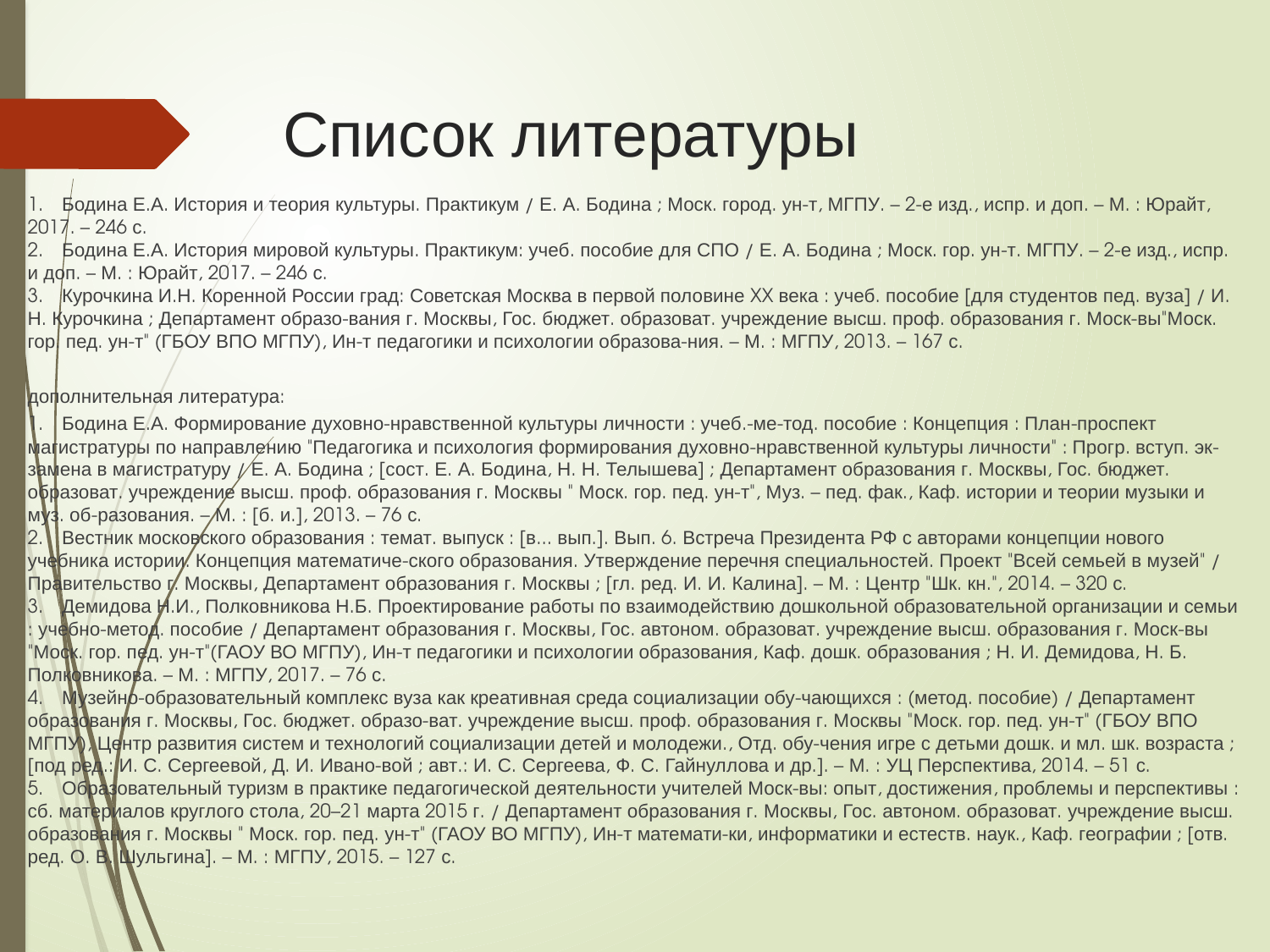

# Список литературы
1.	Бодина Е.А. История и теория культуры. Практикум / Е. А. Бодина ; Моск. город. ун-т, МГПУ. – 2-е изд., испр. и доп. – М. : Юрайт, 2017. – 246 с.
2.	Бодина Е.А. История мировой культуры. Практикум: учеб. пособие для СПО / Е. А. Бодина ; Моск. гор. ун-т. МГПУ. – 2-е изд., испр. и доп. – М. : Юрайт, 2017. – 246 с.
3.	Курочкина И.Н. Коренной России град: Советская Москва в первой половине XX века : учеб. пособие [для студентов пед. вуза] / И. Н. Курочкина ; Департамент образо-вания г. Москвы, Гос. бюджет. образоват. учреждение высш. проф. образования г. Моск-вы"Моск. гор. пед. ун-т" (ГБОУ ВПО МГПУ), Ин-т педагогики и психологии образова-ния. – М. : МГПУ, 2013. – 167 с.

дополнительная литература:
1.	Бодина Е.А. Формирование духовно-нравственной культуры личности : учеб.-ме-тод. пособие : Концепция : План-проспект магистратуры по направлению "Педагогика и психология формирования духовно-нравственной культуры личности" : Прогр. вступ. эк-замена в магистратуру / Е. А. Бодина ; [сост. Е. А. Бодина, Н. Н. Телышева] ; Департамент образования г. Москвы, Гос. бюджет. образоват. учреждение высш. проф. образования г. Москвы " Моск. гор. пед. ун-т", Муз. – пед. фак., Каф. истории и теории музыки и муз. об-разования. – М. : [б. и.], 2013. – 76 с.
2.	Вестник московского образования : темат. выпуск : [в... вып.]. Вып. 6. Встреча Президента РФ с авторами концепции нового учебника истории. Концепция математиче-ского образования. Утверждение перечня специальностей. Проект "Всей семьей в музей" / Правительство г. Москвы, Департамент образования г. Москвы ; [гл. ред. И. И. Калина]. – М. : Центр "Шк. кн.", 2014. – 320 с.
3.	Демидова Н.И., Полковникова Н.Б. Проектирование работы по взаимодействию дошкольной образовательной организации и семьи : учебно-метод. пособие / Департамент образования г. Москвы, Гос. автоном. образоват. учреждение высш. образования г. Моск-вы "Моск. гор. пед. ун-т"(ГАОУ ВО МГПУ), Ин-т педагогики и психологии образования, Каф. дошк. образования ; Н. И. Демидова, Н. Б. Полковникова. – М. : МГПУ, 2017. – 76 с.
4.	Музейно-образовательный комплекс вуза как креативная среда социализации обу-чающихся : (метод. пособие) / Департамент образования г. Москвы, Гос. бюджет. образо-ват. учреждение высш. проф. образования г. Москвы "Моск. гор. пед. ун-т" (ГБОУ ВПО МГПУ), Центр развития систем и технологий социализации детей и молодежи., Отд. обу-чения игре с детьми дошк. и мл. шк. возраста ; [под ред.: И. С. Сергеевой, Д. И. Ивано-вой ; авт.: И. С. Сергеева, Ф. С. Гайнуллова и др.]. – М. : УЦ Перспектива, 2014. – 51 с.
5.	Образовательный туризм в практике педагогической деятельности учителей Моск-вы: опыт, достижения, проблемы и перспективы : сб. материалов круглого стола, 20–21 марта 2015 г. / Департамент образования г. Москвы, Гос. автоном. образоват. учреждение высш. образования г. Москвы " Моск. гор. пед. ун-т" (ГАОУ ВО МГПУ), Ин-т математи-ки, информатики и естеств. наук., Каф. географии ; [отв. ред. О. В. Шульгина]. – М. : МГПУ, 2015. – 127 с.